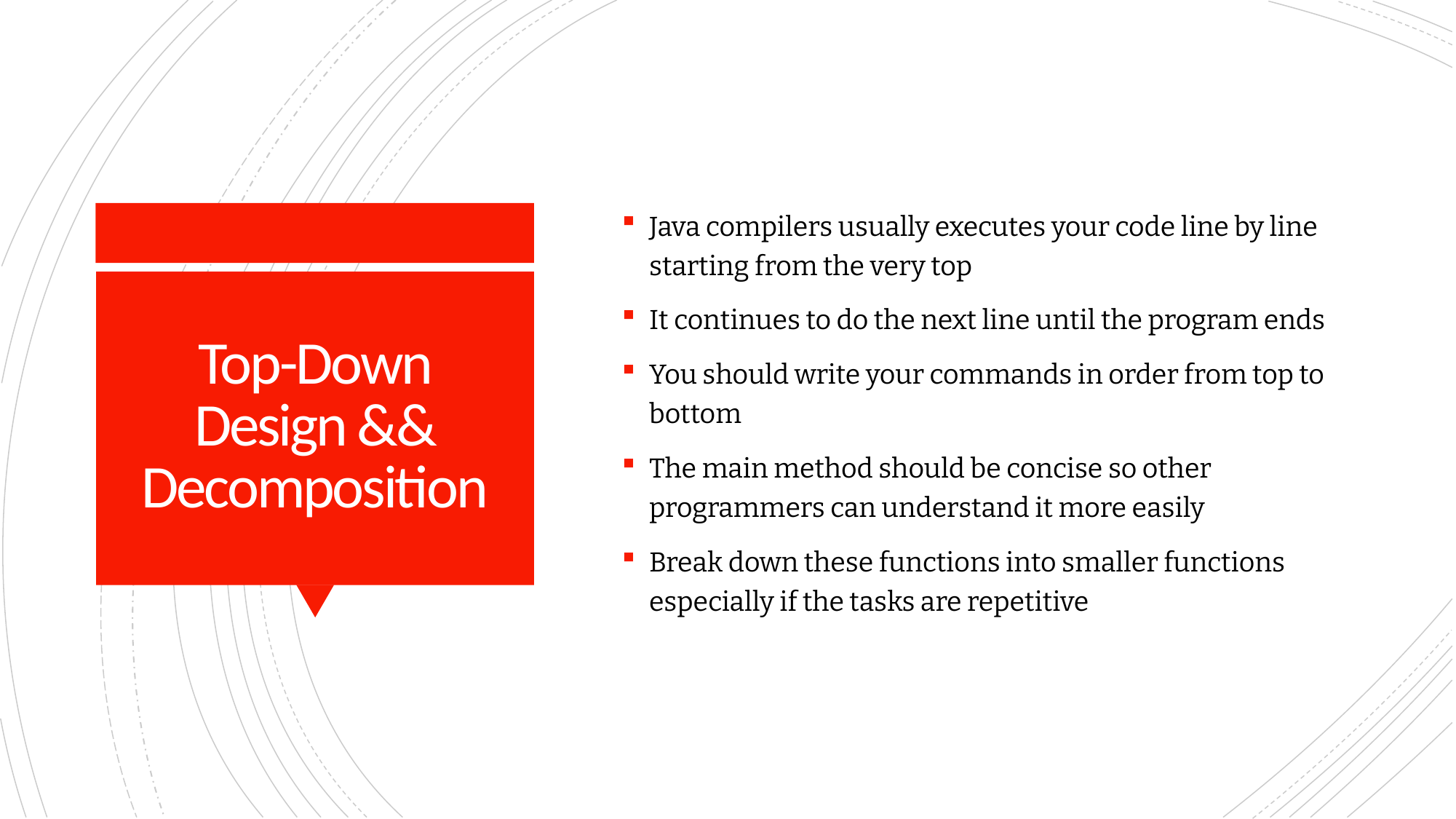

Java compilers usually executes your code line by line starting from the very top
It continues to do the next line until the program ends
You should write your commands in order from top to bottom
The main method should be concise so other programmers can understand it more easily
Break down these functions into smaller functions especially if the tasks are repetitive
# Top-Down Design && Decomposition